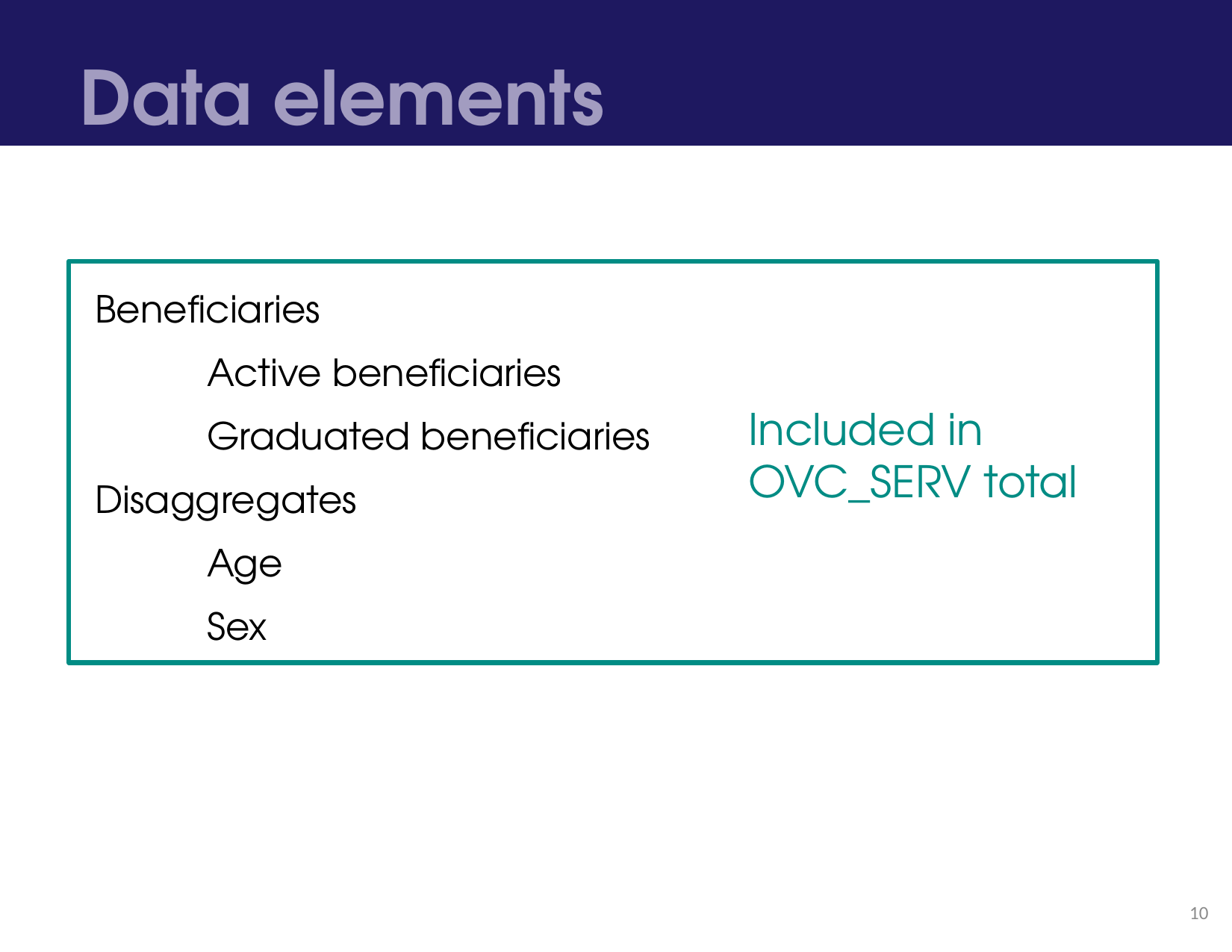

# Data elements

Beneficiaries
	Active beneficiaries
	Graduated beneficiaries
Disaggregates
	Age
	Sex

Included in OVC_SERV total
10